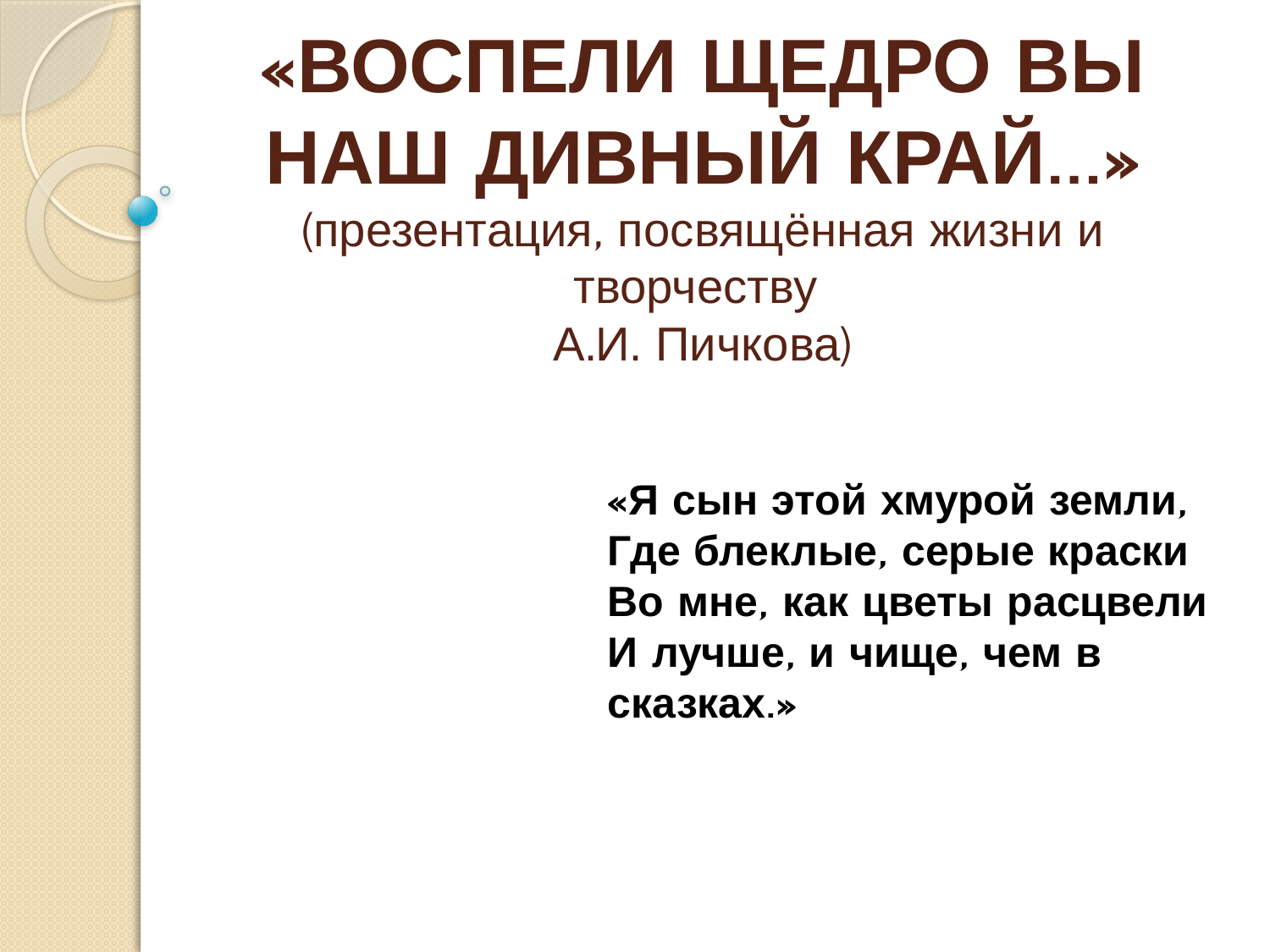

# «ВОСПЕЛИ ЩЕДРО ВЫ НАШ ДИВНЫЙ КРАЙ…» (презентация, посвящённая жизни и творчеству А.И. Пичкова)
«Я сын этой хмурой земли,
Где блеклые, серые краски
Во мне, как цветы расцвели
И лучше, и чище, чем в сказках.»